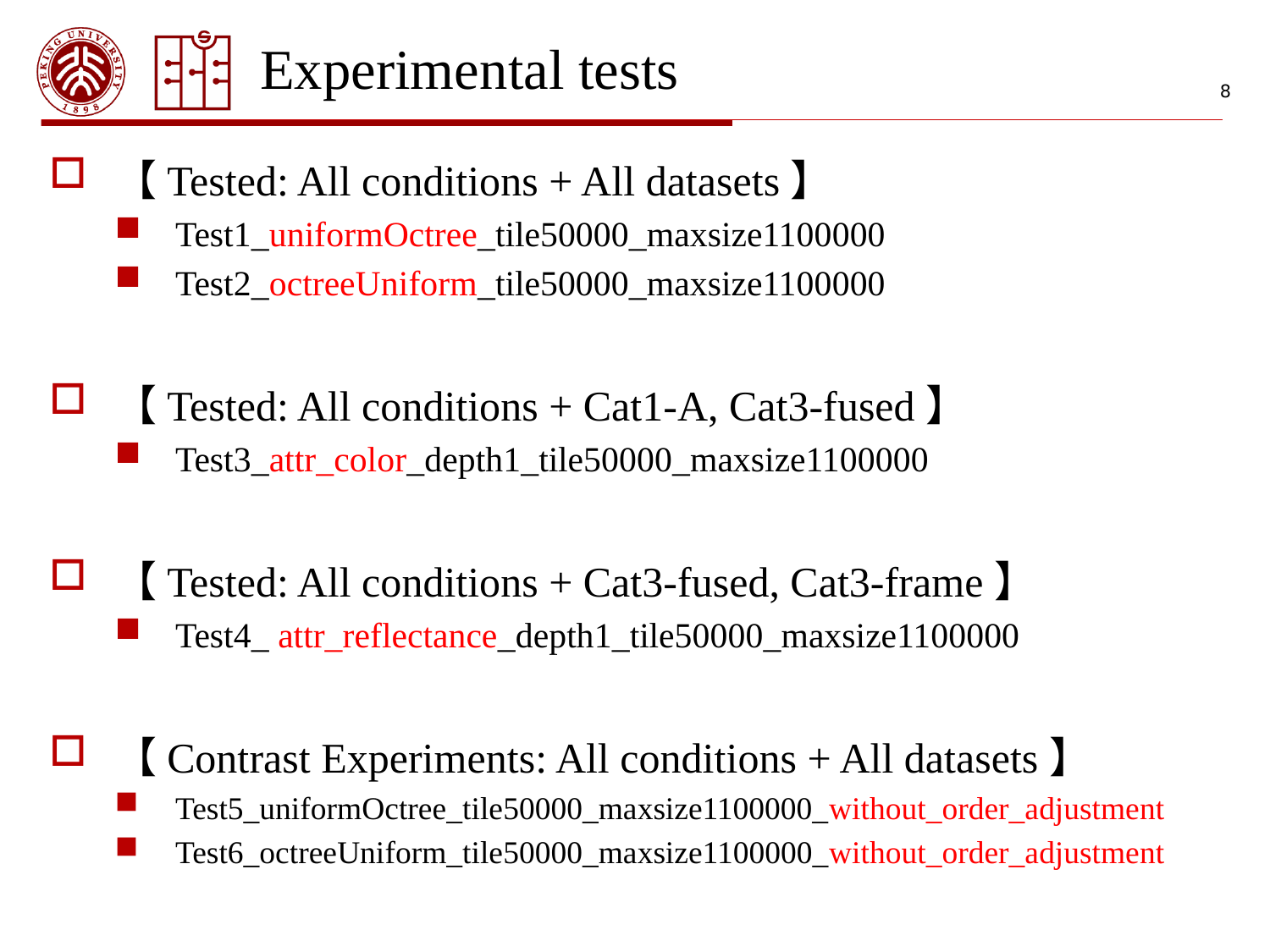

# Experimental tests
8

【Tested: All conditions + All datasets】
Test1_uniformOctree_tile50000_maxsize1100000
Test2_octreeUniform_tile50000_maxsize1100000

【Tested: All conditions + Cat1-A, Cat3-fused】
Test3_attr_color_depth1_tile50000_maxsize1100000

【Tested: All conditions + Cat3-fused, Cat3-frame】
Test4_ attr_reflectance_depth1_tile50000_maxsize1100000

【Contrast Experiments: All conditions + All datasets】
Test5_uniformOctree_tile50000_maxsize1100000_without_order_adjustment
Test6_octreeUniform_tile50000_maxsize1100000_without_order_adjustment